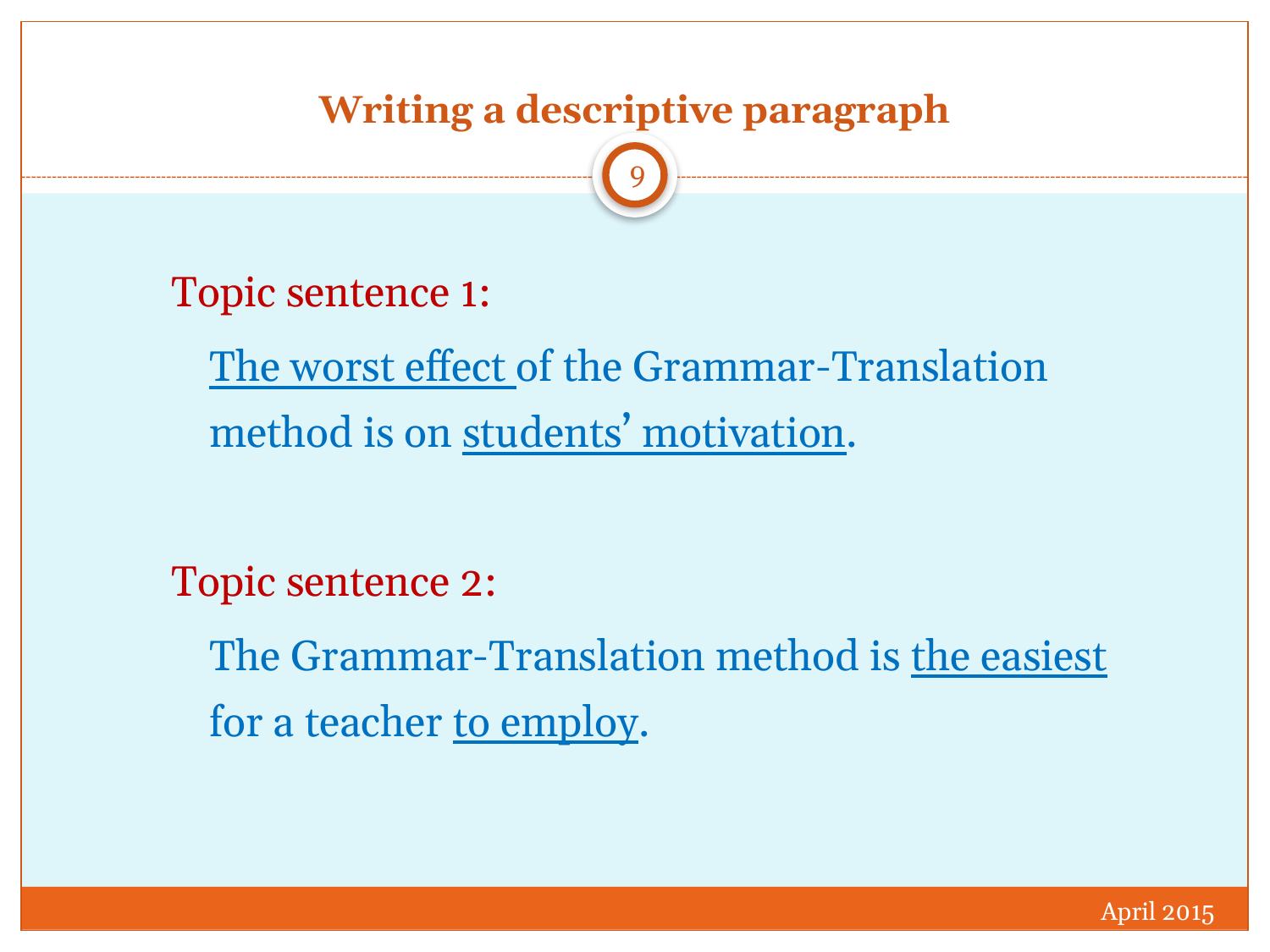

# Writing a descriptive paragraph
9
Topic sentence 1:
	The worst effect of the Grammar-Translation method is on students’ motivation.

Topic sentence 2:
	The Grammar-Translation method is the easiest for a teacher to employ.

April 2015